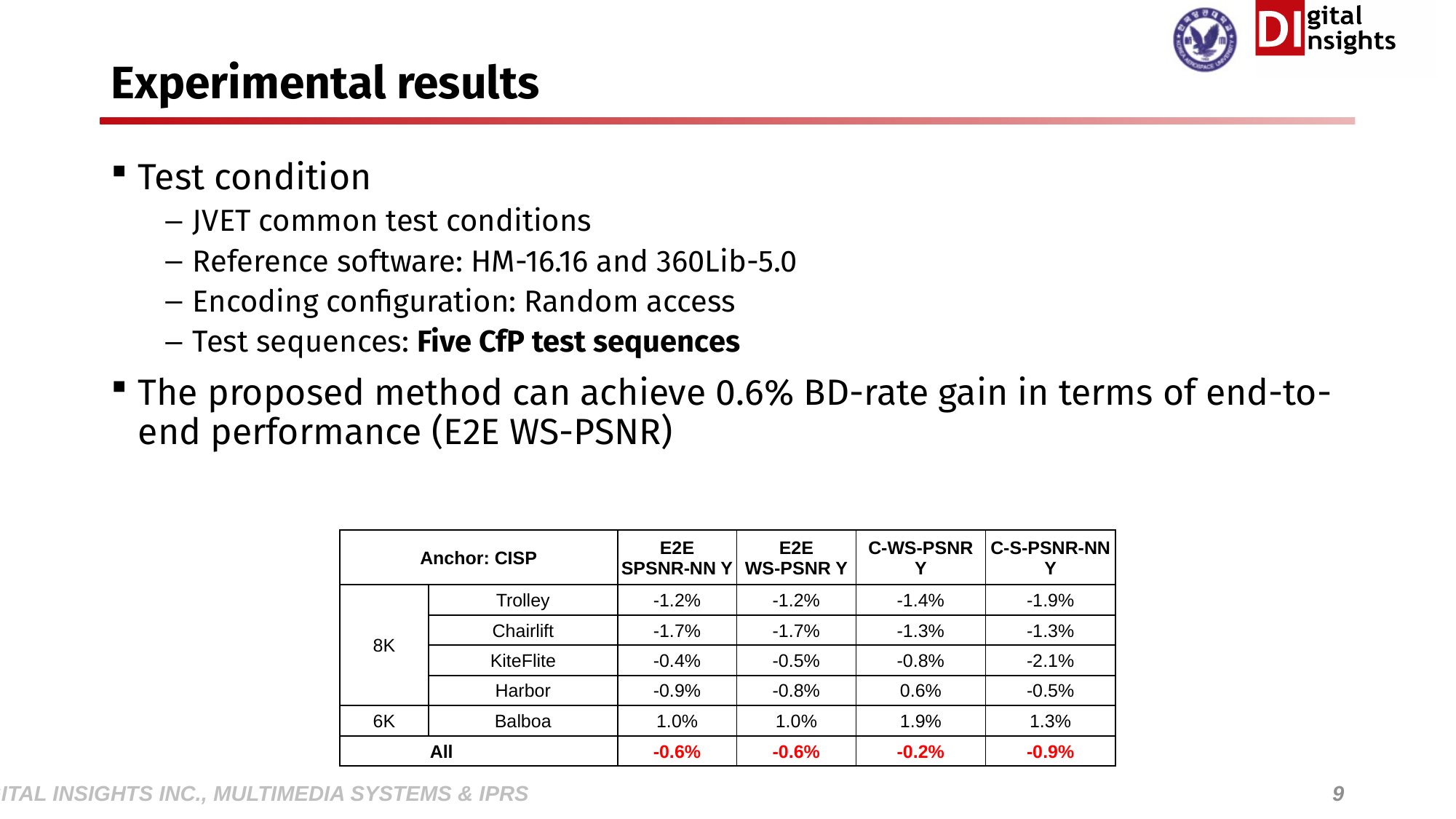

# Experimental results
Test condition
JVET common test conditions
Reference software: HM-16.16 and 360Lib-5.0
Encoding configuration: Random access
Test sequences: Five CfP test sequences
The proposed method can achieve 0.6% BD-rate gain in terms of end-to-end performance (E2E WS-PSNR)
| Anchor: CISP |  | E2E SPSNR-NN Y | E2E WS-PSNR Y | C-WS-PSNR Y | C-S-PSNR-NN Y |
| --- | --- | --- | --- | --- | --- |
| 8K | Trolley | -1.2% | -1.2% | -1.4% | -1.9% |
|  | Chairlift | -1.7% | -1.7% | -1.3% | -1.3% |
|  | KiteFlite | -0.4% | -0.5% | -0.8% | -2.1% |
|  | Harbor | -0.9% | -0.8% | 0.6% | -0.5% |
| 6K | Balboa | 1.0% | 1.0% | 1.9% | 1.3% |
|  | All | -0.6% | -0.6% | -0.2% | -0.9% |
9